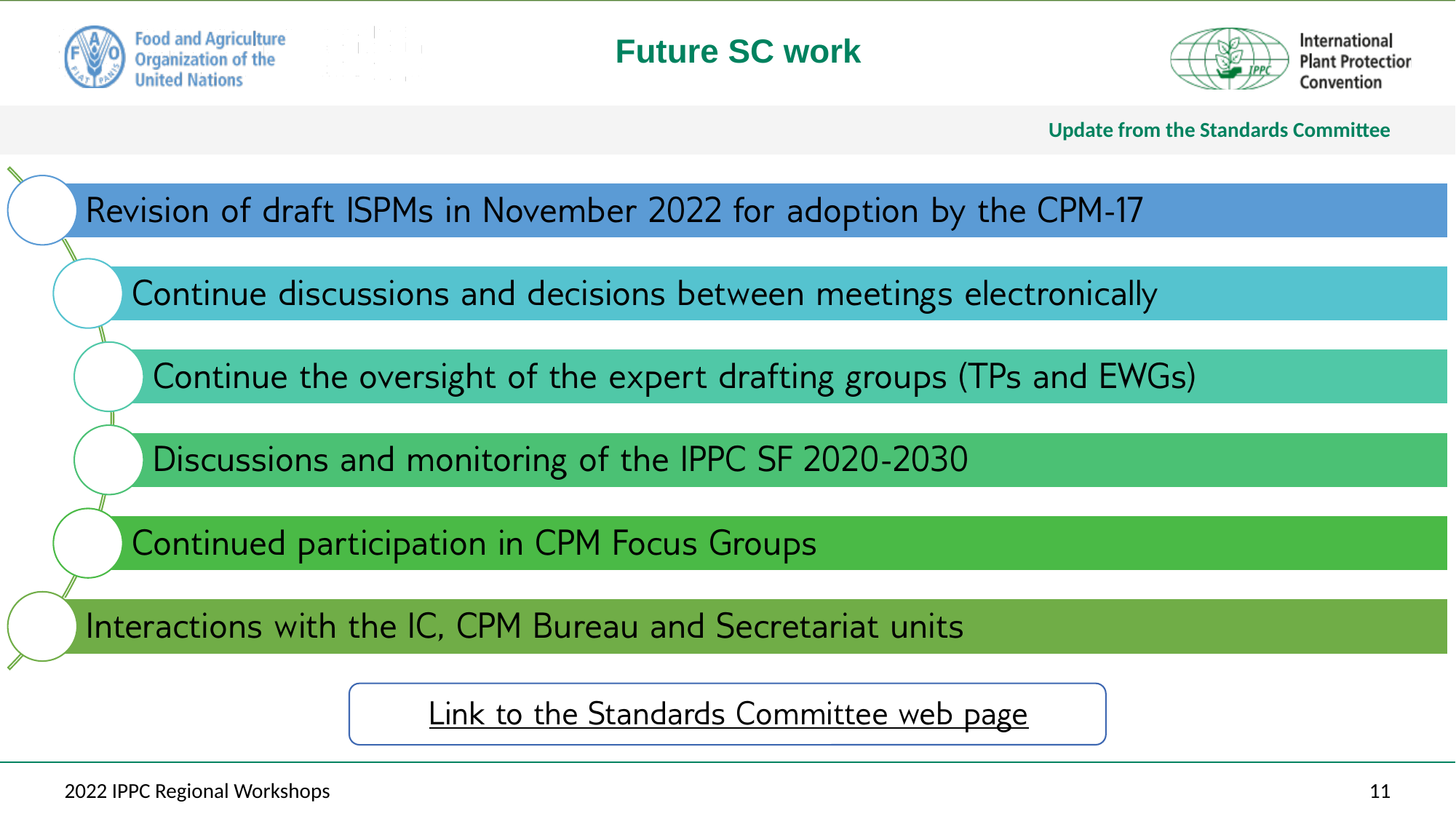

# Future SC work
Revision of draft ISPMs in November 2022 for adoption by the CPM-17
Continue discussions and decisions between meetings electronically
Continue the oversight of the expert drafting groups (TPs and EWGs)
Discussions and monitoring of the IPPC SF 2020-2030
Continued participation in CPM Focus Groups
Interactions with the IC, CPM Bureau and Secretariat units
Link to the Standards Committee web page